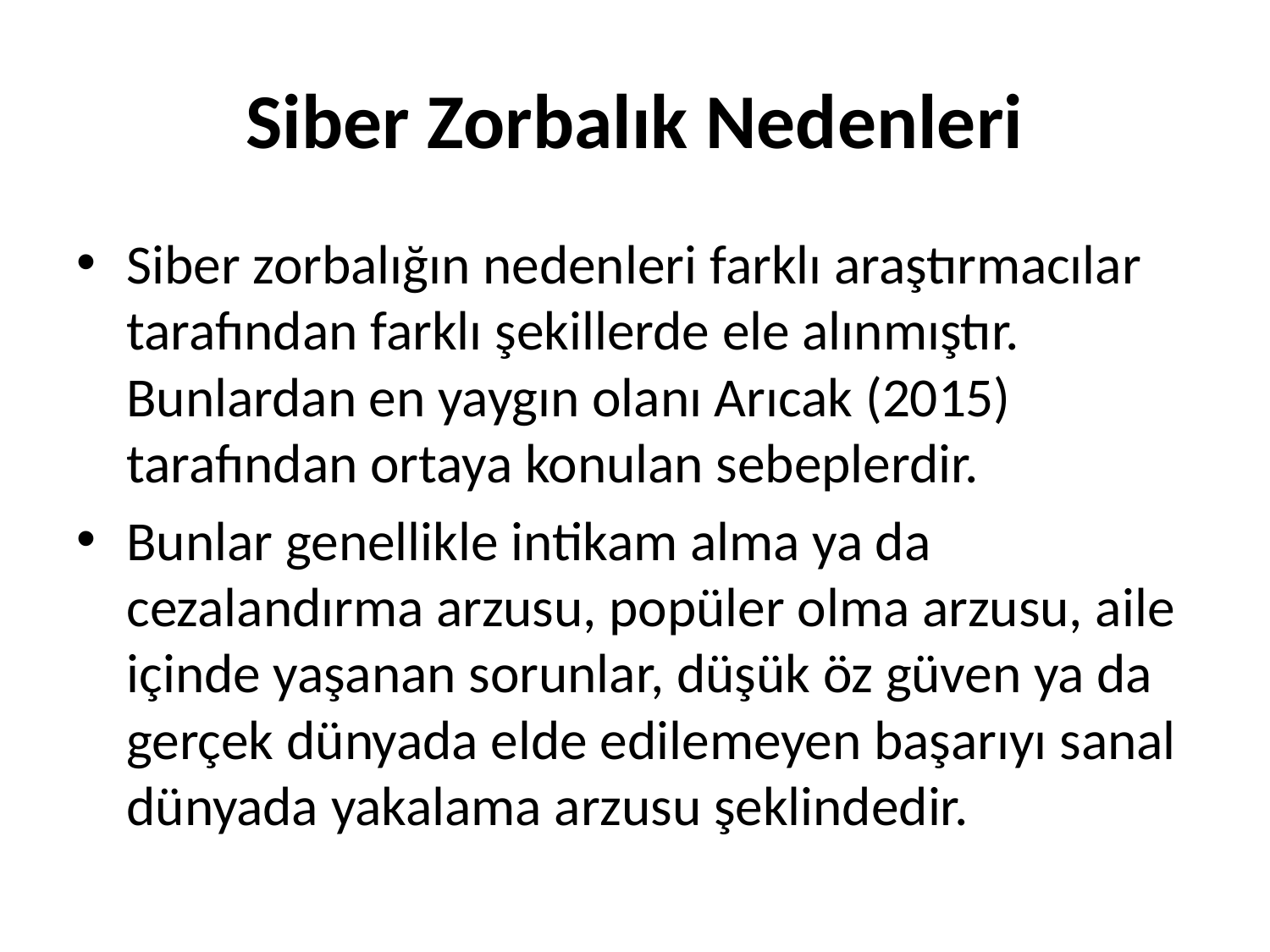

# Siber Zorbalık Nedenleri
Siber zorbalığın nedenleri farklı araştırmacılar tarafından farklı şekillerde ele alınmıştır. Bunlardan en yaygın olanı Arıcak (2015) tarafından ortaya konulan sebeplerdir.
Bunlar genellikle intikam alma ya da cezalandırma arzusu, popüler olma arzusu, aile içinde yaşanan sorunlar, düşük öz güven ya da gerçek dünyada elde edilemeyen başarıyı sanal dünyada yakalama arzusu şeklindedir.